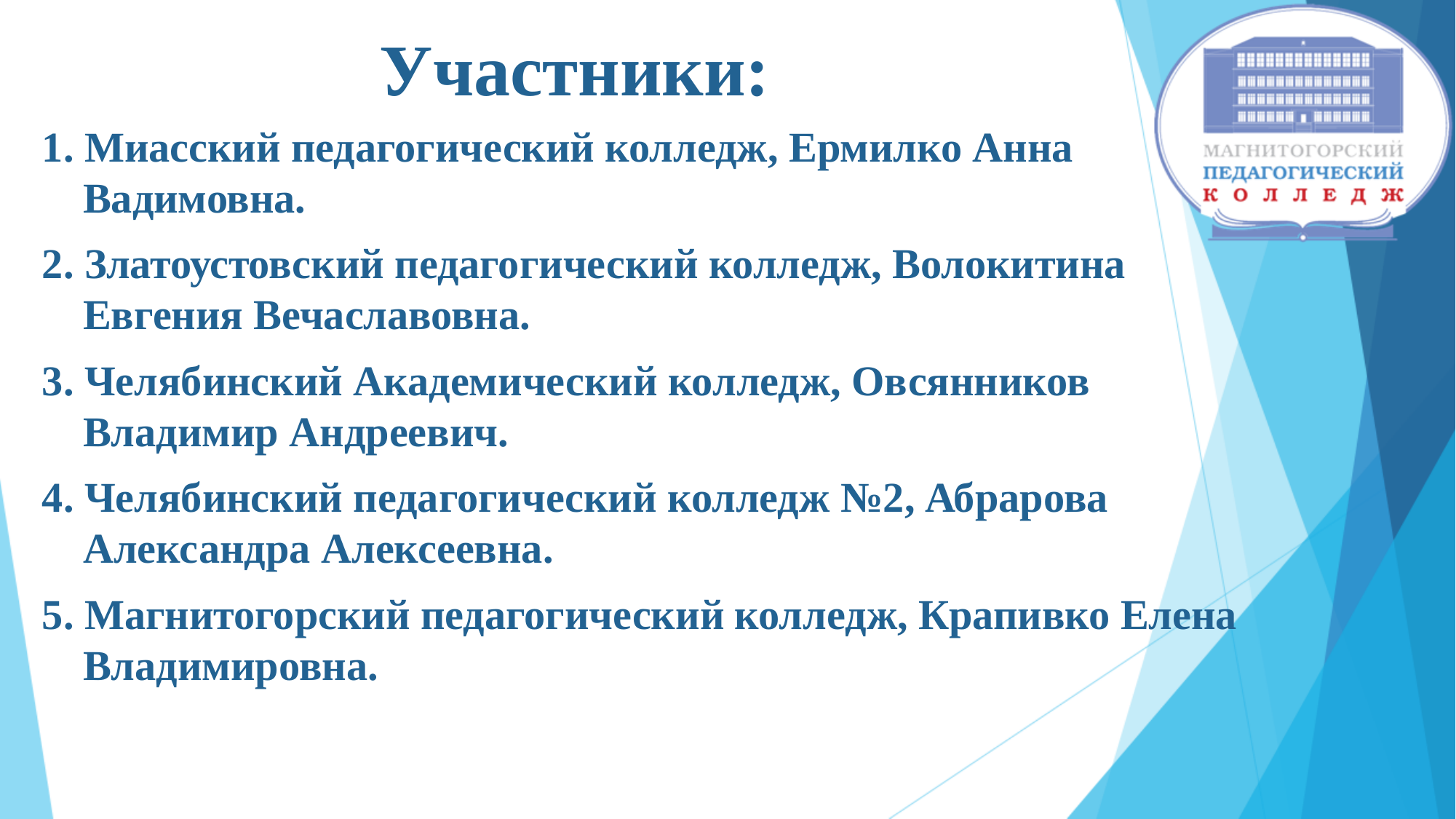

# Участники:
1. Миасский педагогический колледж, Ермилко Анна Вадимовна.
2. Златоустовский педагогический колледж, Волокитина Евгения Вечаславовна.
3. Челябинский Академический колледж, Овсянников Владимир Андреевич.
4. Челябинский педагогический колледж №2, Абрарова Александра Алексеевна.
5. Магнитогорский педагогический колледж, Крапивко Елена Владимировна.